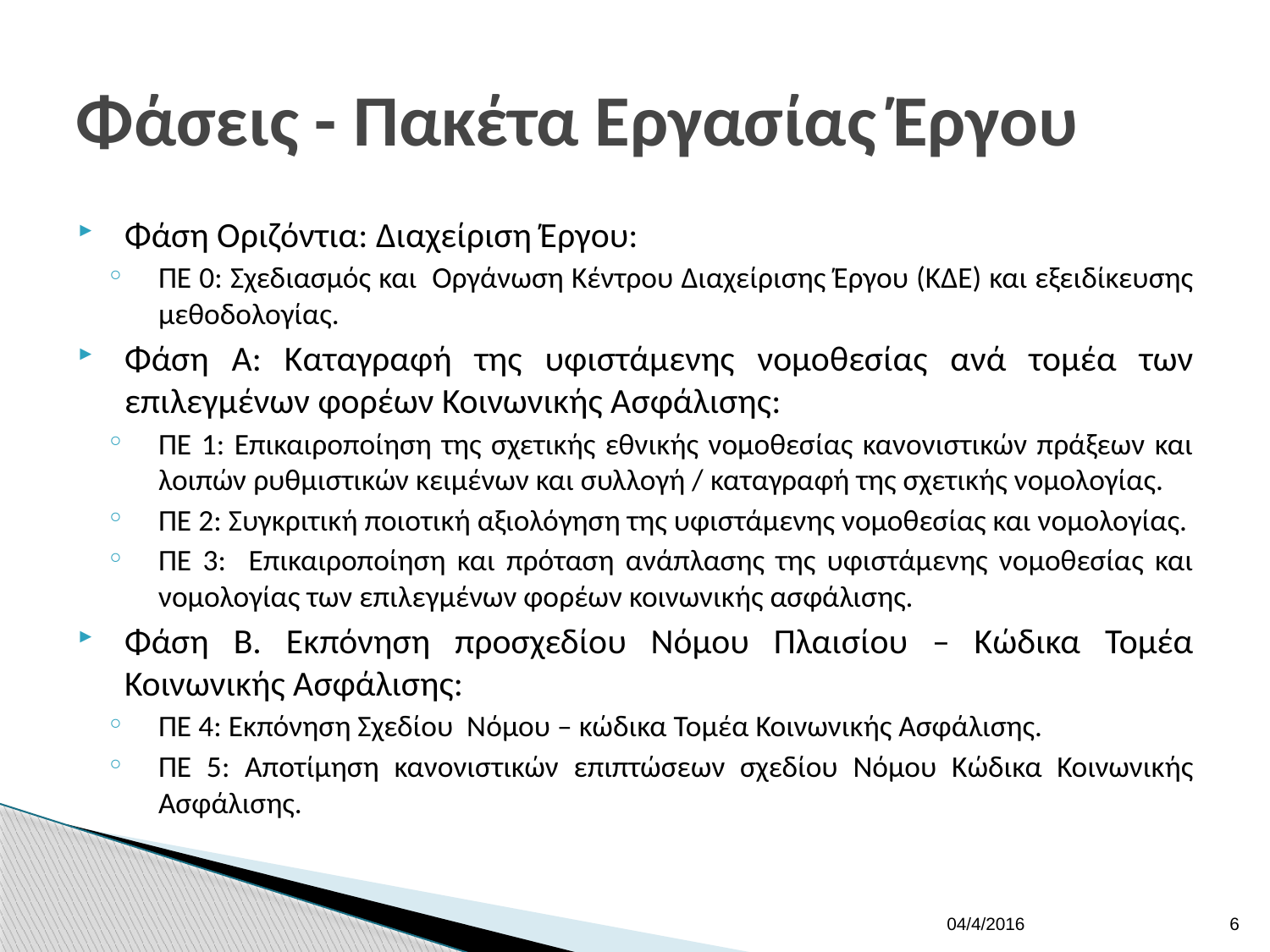

# Φάσεις - Πακέτα Εργασίας Έργου
Φάση Οριζόντια: Διαχείριση Έργου:
ΠΕ 0: Σχεδιασμός και  Οργάνωση Κέντρου Διαχείρισης Έργου (ΚΔΕ) και εξειδίκευσης μεθοδολογίας.
Φάση Α: Καταγραφή της υφιστάμενης νομοθεσίας ανά τομέα των επιλεγμένων φορέων Κοινωνικής Ασφάλισης:
ΠΕ 1: Επικαιροποίηση της σχετικής εθνικής νομοθεσίας κανονιστικών πράξεων και λοιπών ρυθμιστικών κειμένων και συλλογή / καταγραφή της σχετικής νομολογίας.
ΠΕ 2: Συγκριτική ποιοτική αξιολόγηση της υφιστάμενης νομοθεσίας και νομολογίας.
ΠΕ 3:  Επικαιροποίηση και πρόταση ανάπλασης της υφιστάμενης νομοθεσίας και νομολογίας των επιλεγμένων φορέων κοινωνικής ασφάλισης.
Φάση Β. Εκπόνηση προσχεδίου Νόμου Πλαισίου – Κώδικα Τομέα Κοινωνικής Ασφάλισης:
ΠΕ 4: Εκπόνηση Σχεδίου  Νόμου – κώδικα Τομέα Κοινωνικής Ασφάλισης.
ΠΕ 5: Αποτίμηση κανονιστικών επιπτώσεων σχεδίου Νόμου Κώδικα Κοινωνικής Ασφάλισης.

04/4/2016
6